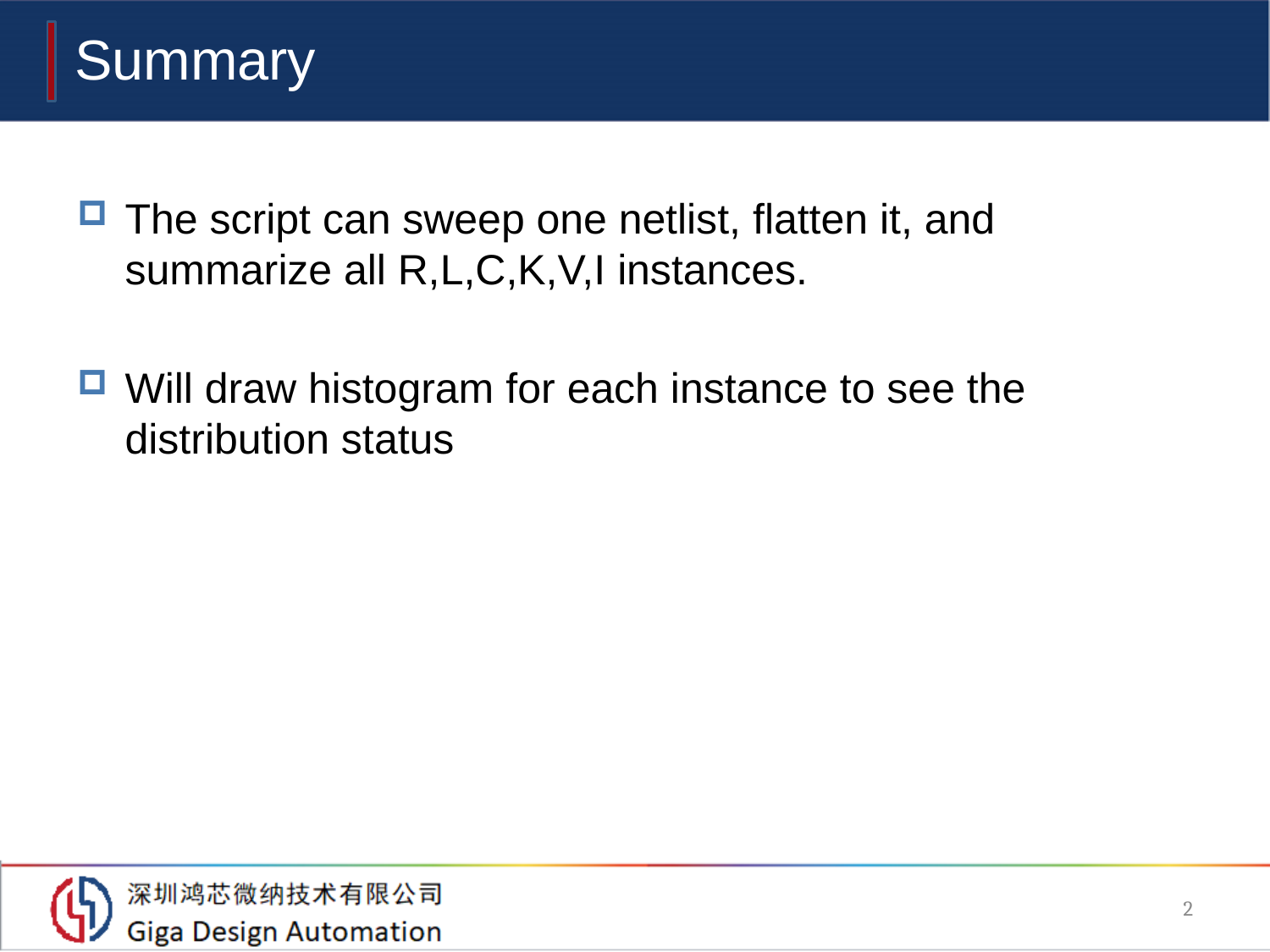

# Summary

The script can sweep one netlist, flatten it, and summarize all R,L,C,K,V,I instances.

Will draw histogram for each instance to see the distribution status
2